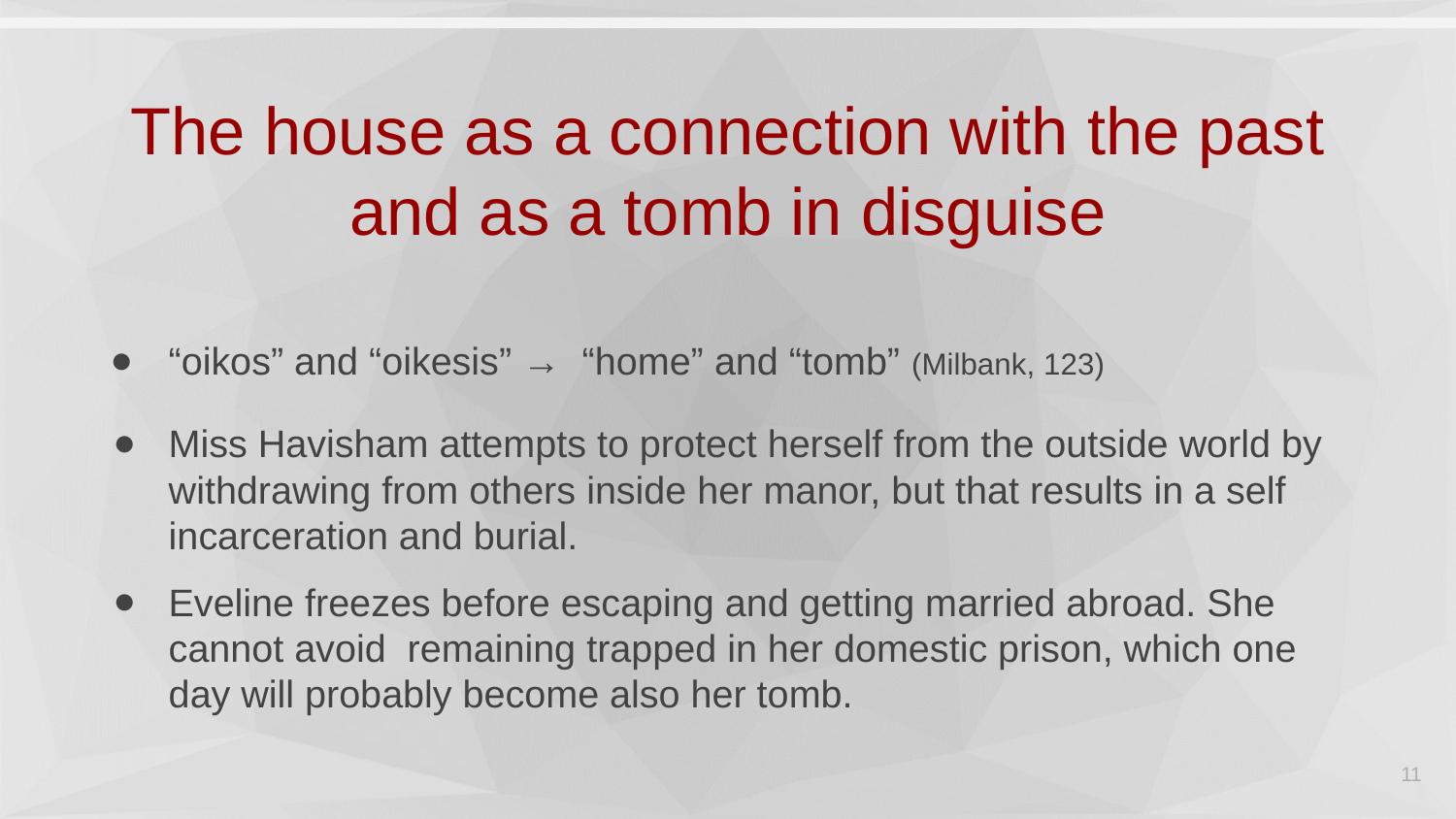

# The house as a connection with the past and as a tomb in disguise
“oikos” and “oikesis” →  “home” and “tomb” (Milbank, 123)

Miss Havisham attempts to protect herself from the outside world by withdrawing from others inside her manor, but that results in a self incarceration and burial.
Eveline freezes before escaping and getting married abroad. She cannot avoid  remaining trapped in her domestic prison, which one day will probably become also her tomb.
11